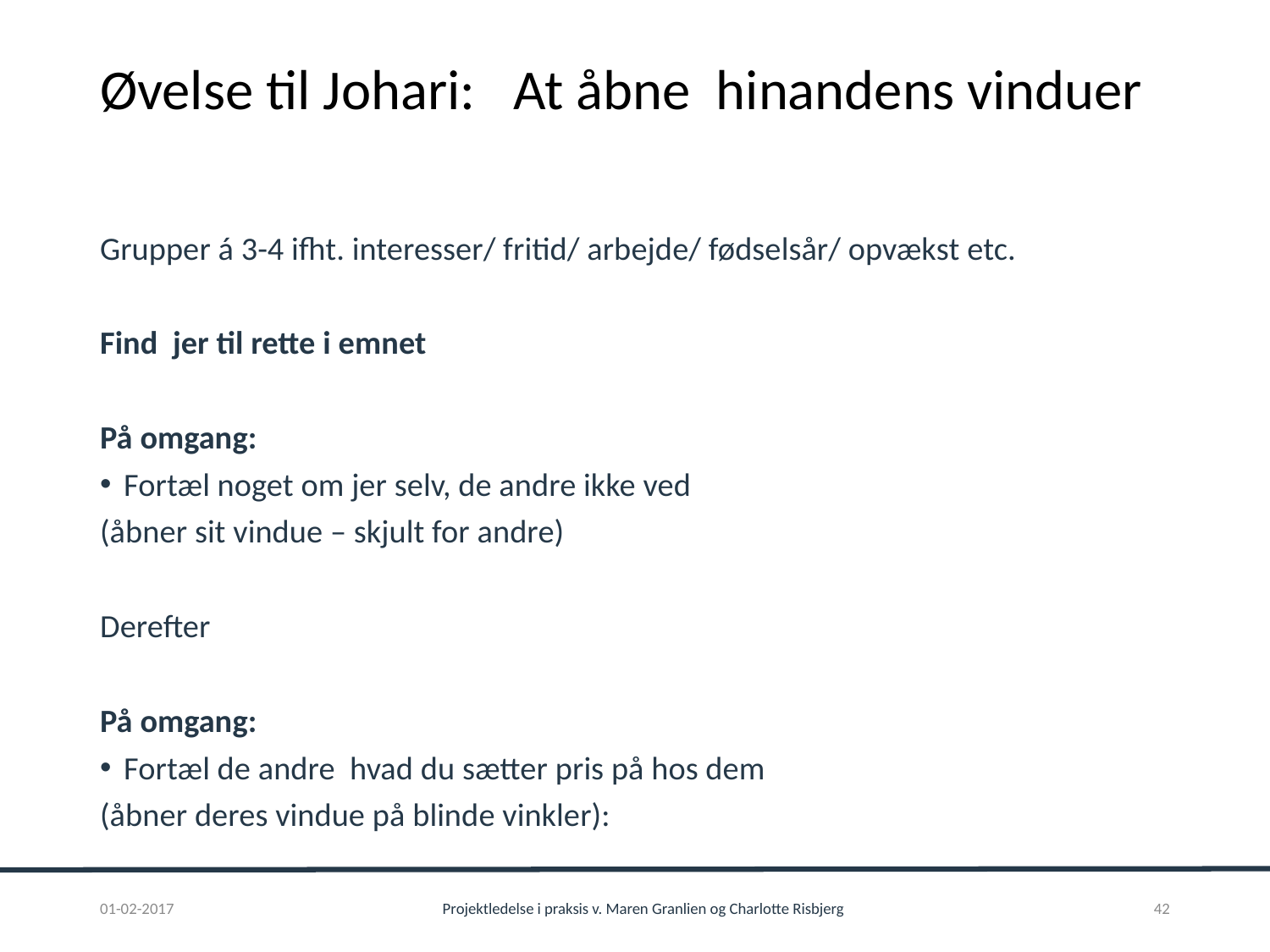

# Øvelse til Johari:   At åbne  hinandens vinduer
Grupper á 3-4 ifht. interesser/ fritid/ arbejde/ fødselsår/ opvækst etc.

Find  jer til rette i emnet

På omgang:
Fortæl noget om jer selv, de andre ikke ved
(åbner sit vindue – skjult for andre)

Derefter

På omgang:
Fortæl de andre  hvad du sætter pris på hos dem
(åbner deres vindue på blinde vinkler):

01-02-2017
Projektledelse i praksis v. Maren Granlien og Charlotte Risbjerg
42